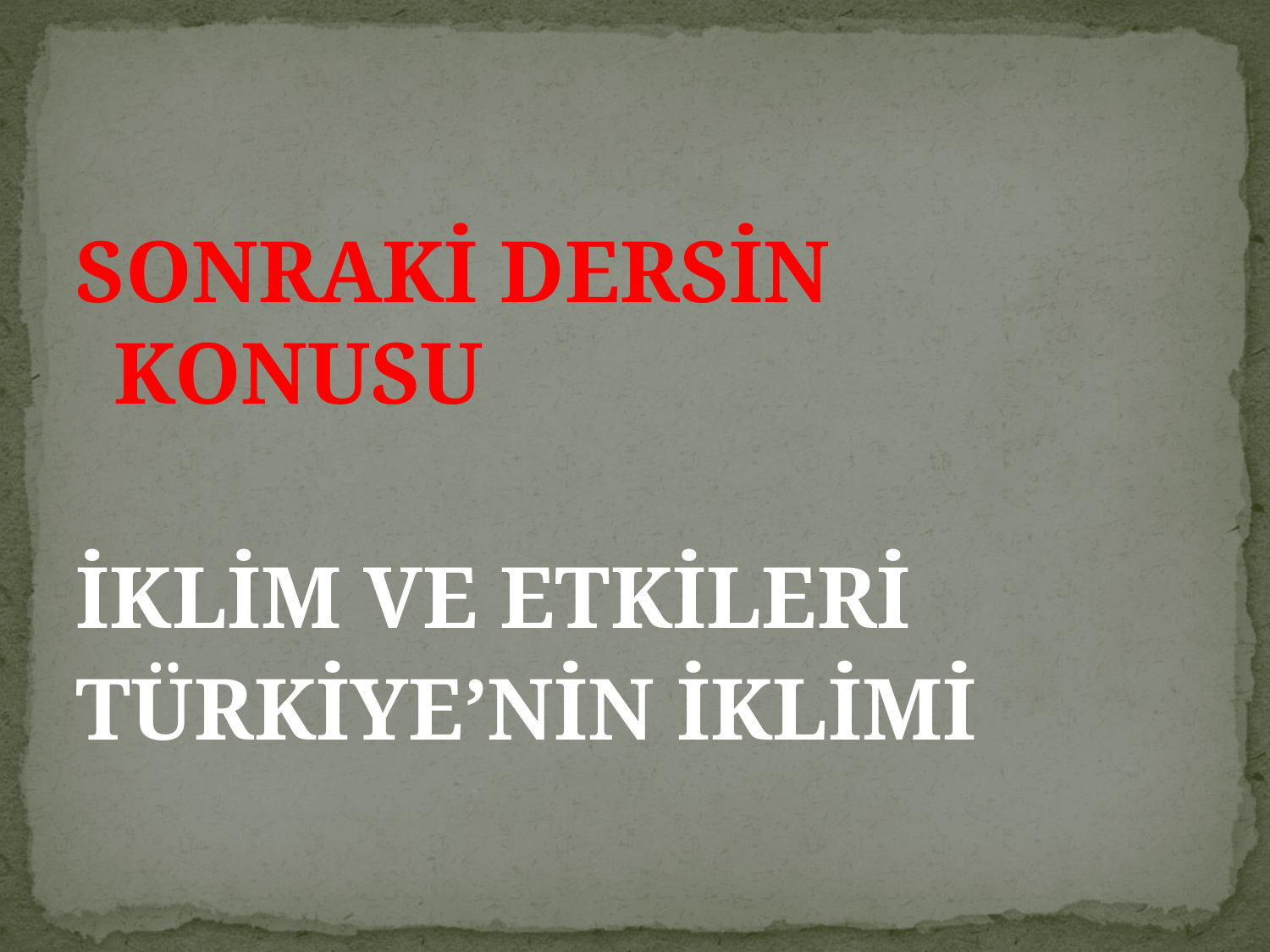

SONRAKİ DERSİN KONUSU

İKLİM VE ETKİLERİ
TÜRKİYE’NİN İKLİMİ